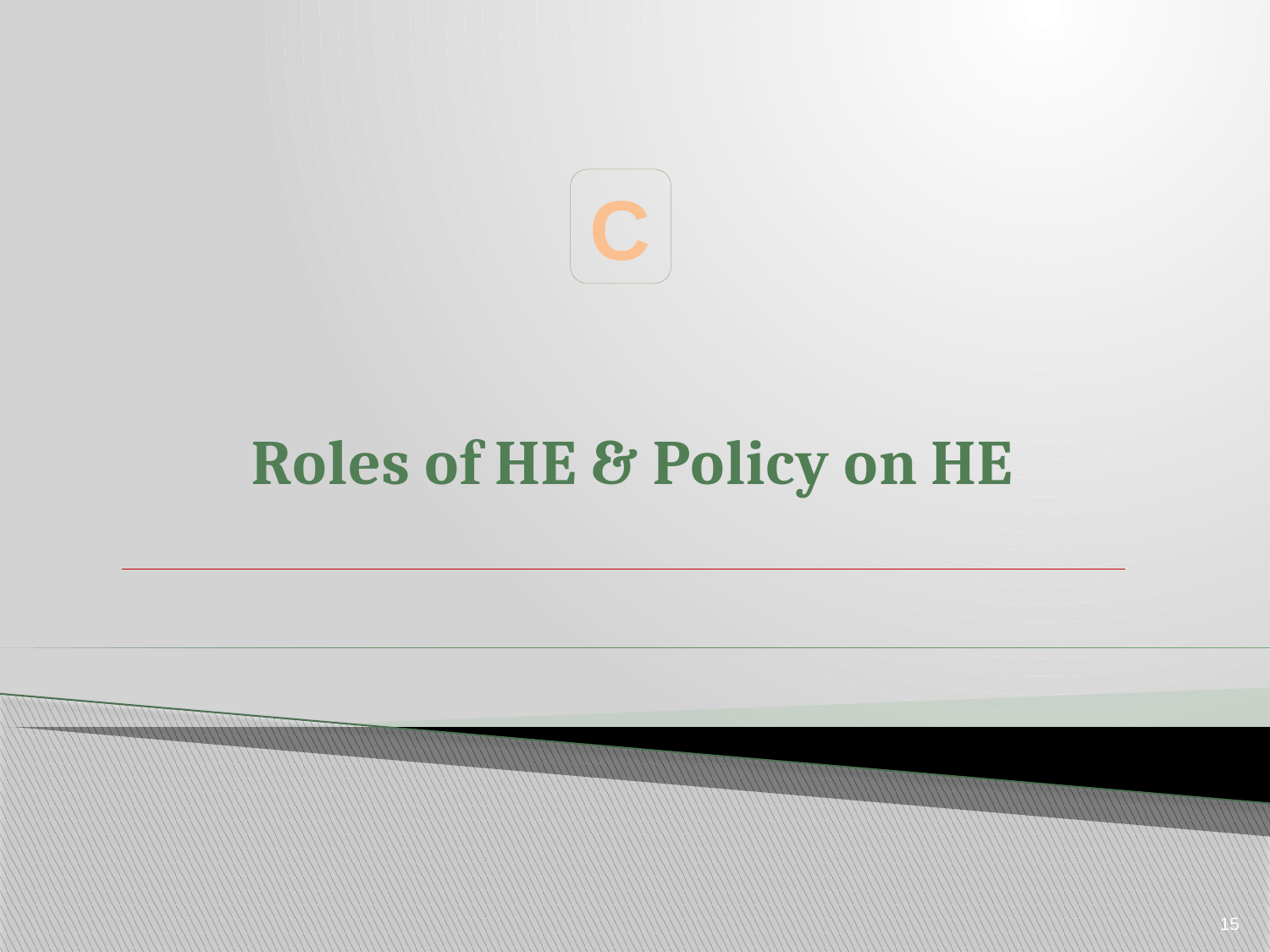

C
Roles of HE & Policy on HE

15